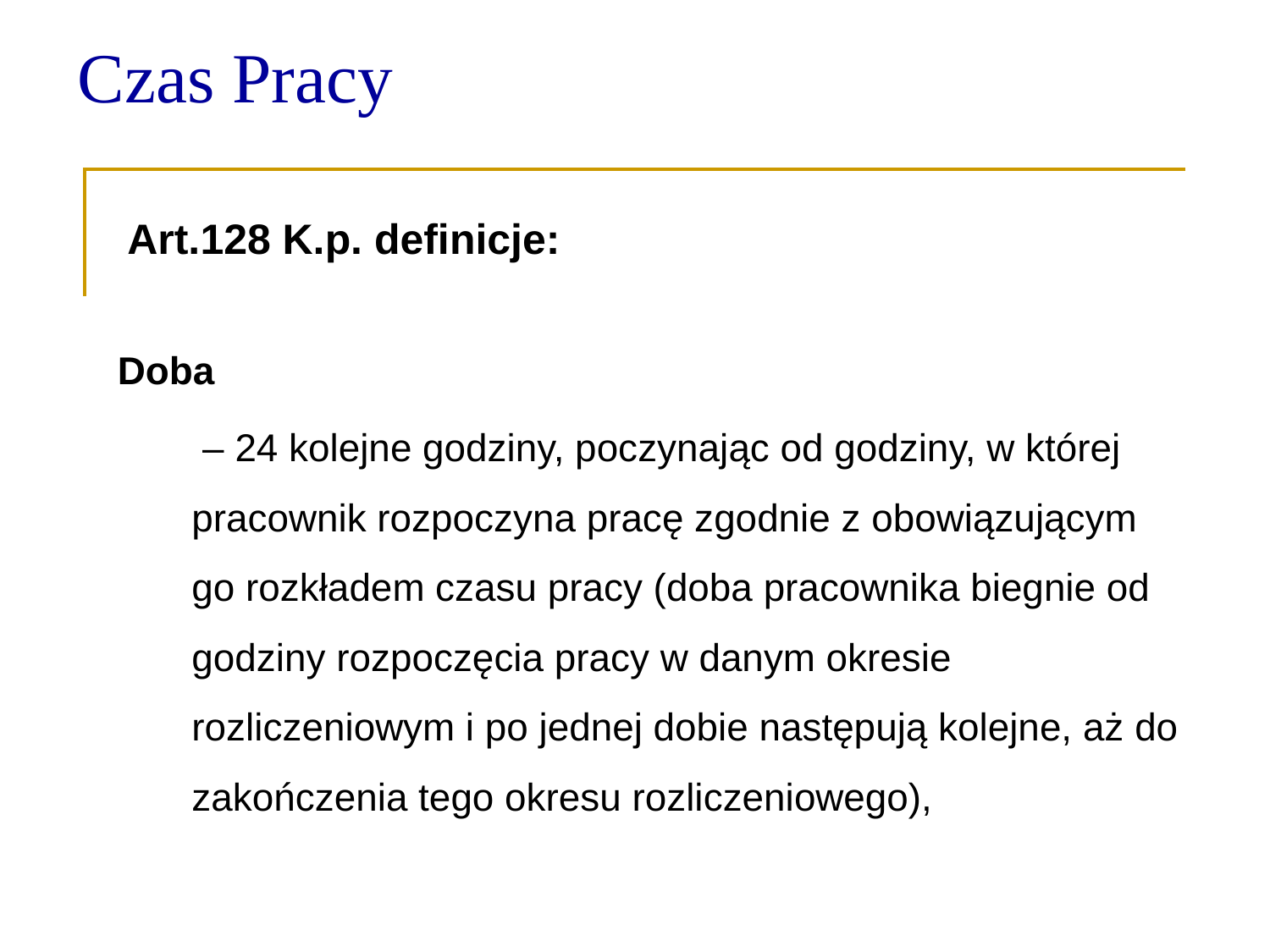

# Czas Pracy
Art.128 K.p. definicje:
Doba
	 – 24 kolejne godziny, poczynając od godziny, w której pracownik rozpoczyna pracę zgodnie z obowiązującym go rozkładem czasu pracy (doba pracownika biegnie od godziny rozpoczęcia pracy w danym okresie rozliczeniowym i po jednej dobie następują kolejne, aż do zakończenia tego okresu rozliczeniowego),